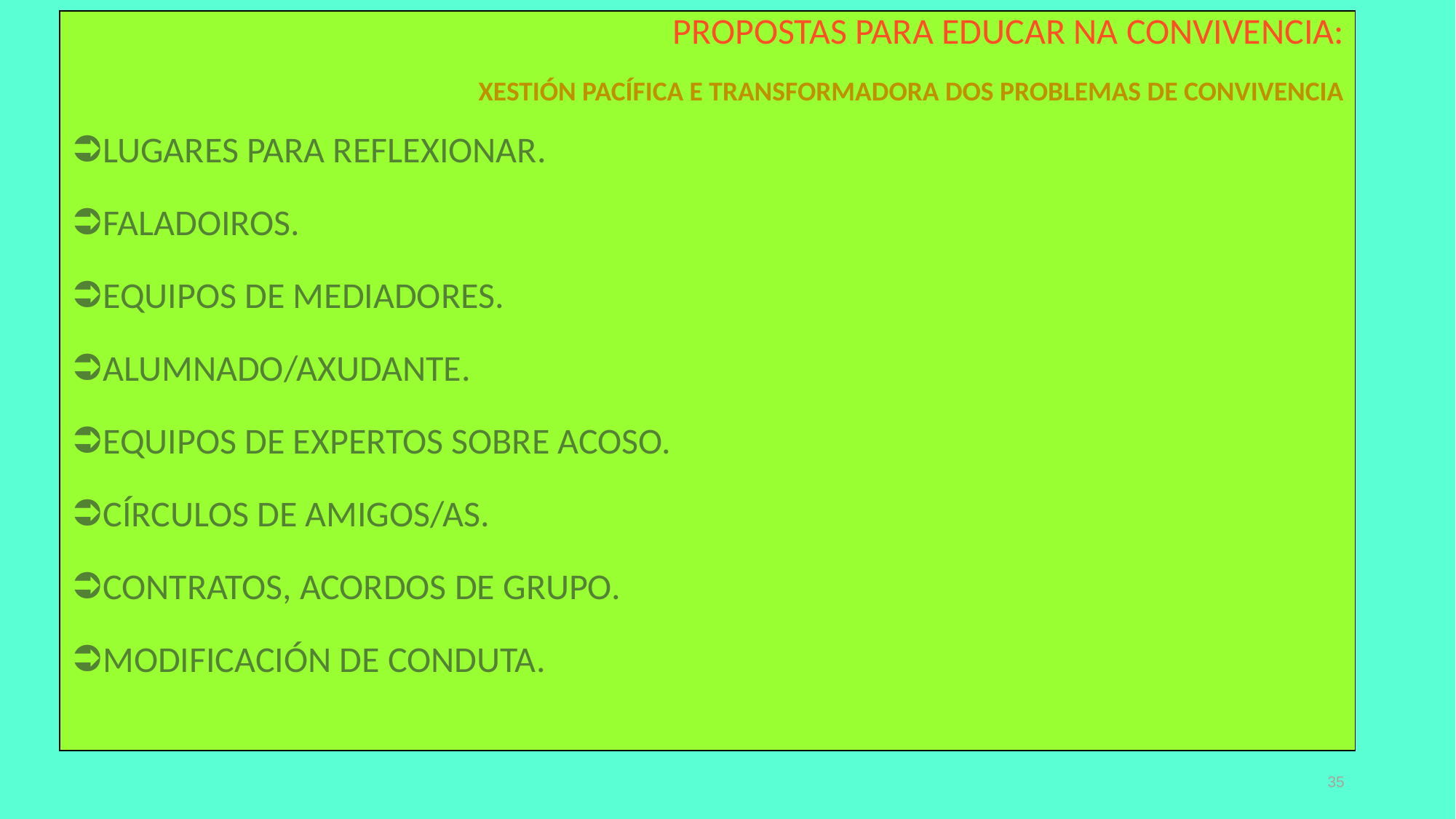

| PROPOSTAS PARA EDUCAR NA CONVIVENCIA: XESTIÓN PACÍFICA E TRANSFORMADORA DOS PROBLEMAS DE CONVIVENCIA LUGARES PARA REFLEXIONAR. FALADOIROS. EQUIPOS DE MEDIADORES. ALUMNADO/AXUDANTE. EQUIPOS DE EXPERTOS SOBRE ACOSO. CÍRCULOS DE AMIGOS/AS. CONTRATOS, ACORDOS DE GRUPO. MODIFICACIÓN DE CONDUTA. |
| --- |
35